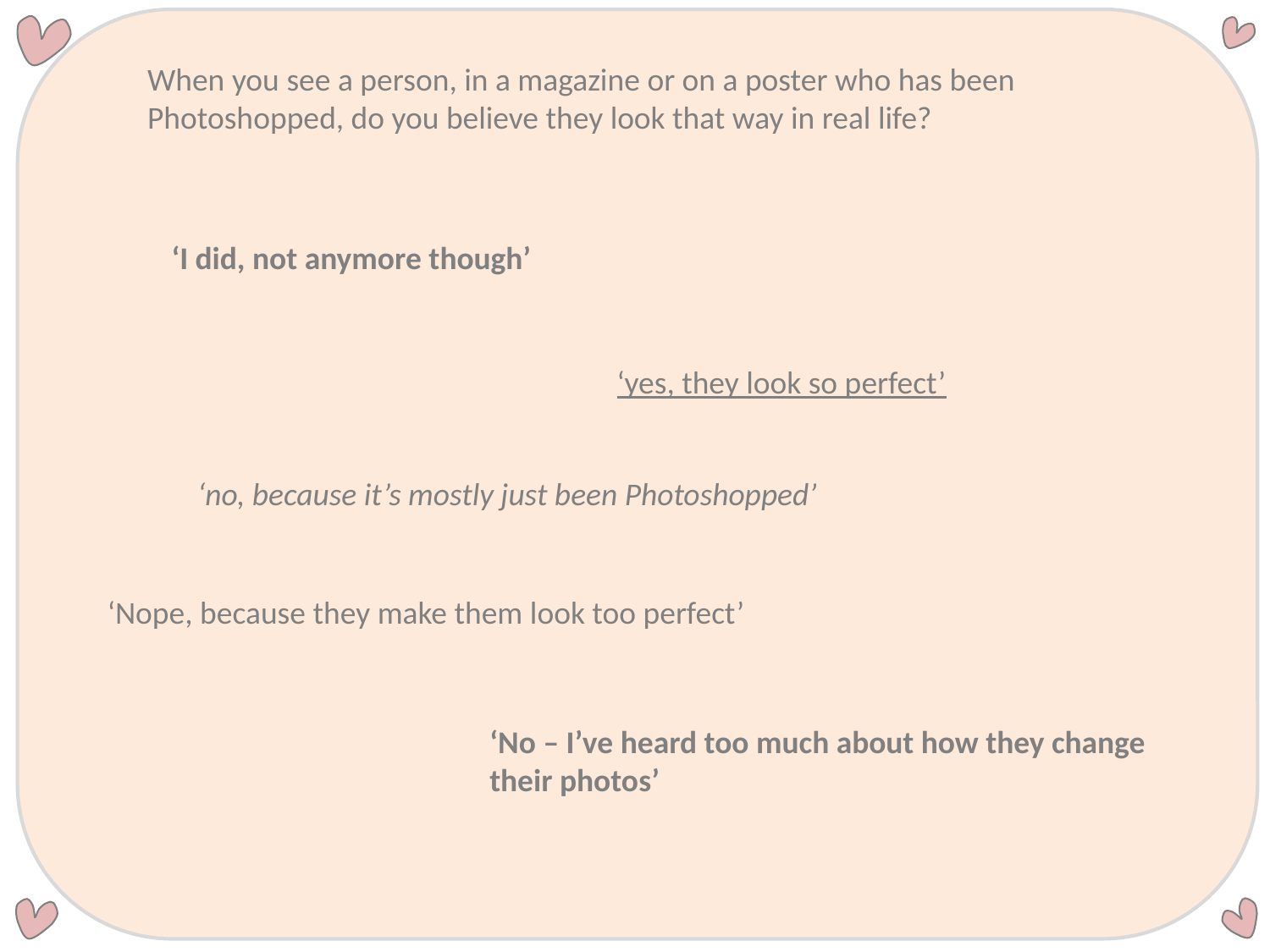

When you see a person, in a magazine or on a poster who has been Photoshopped, do you believe they look that way in real life?
‘I did, not anymore though’
‘yes, they look so perfect’
‘no, because it’s mostly just been Photoshopped’
‘Nope, because they make them look too perfect’
‘No – I’ve heard too much about how they change their photos’